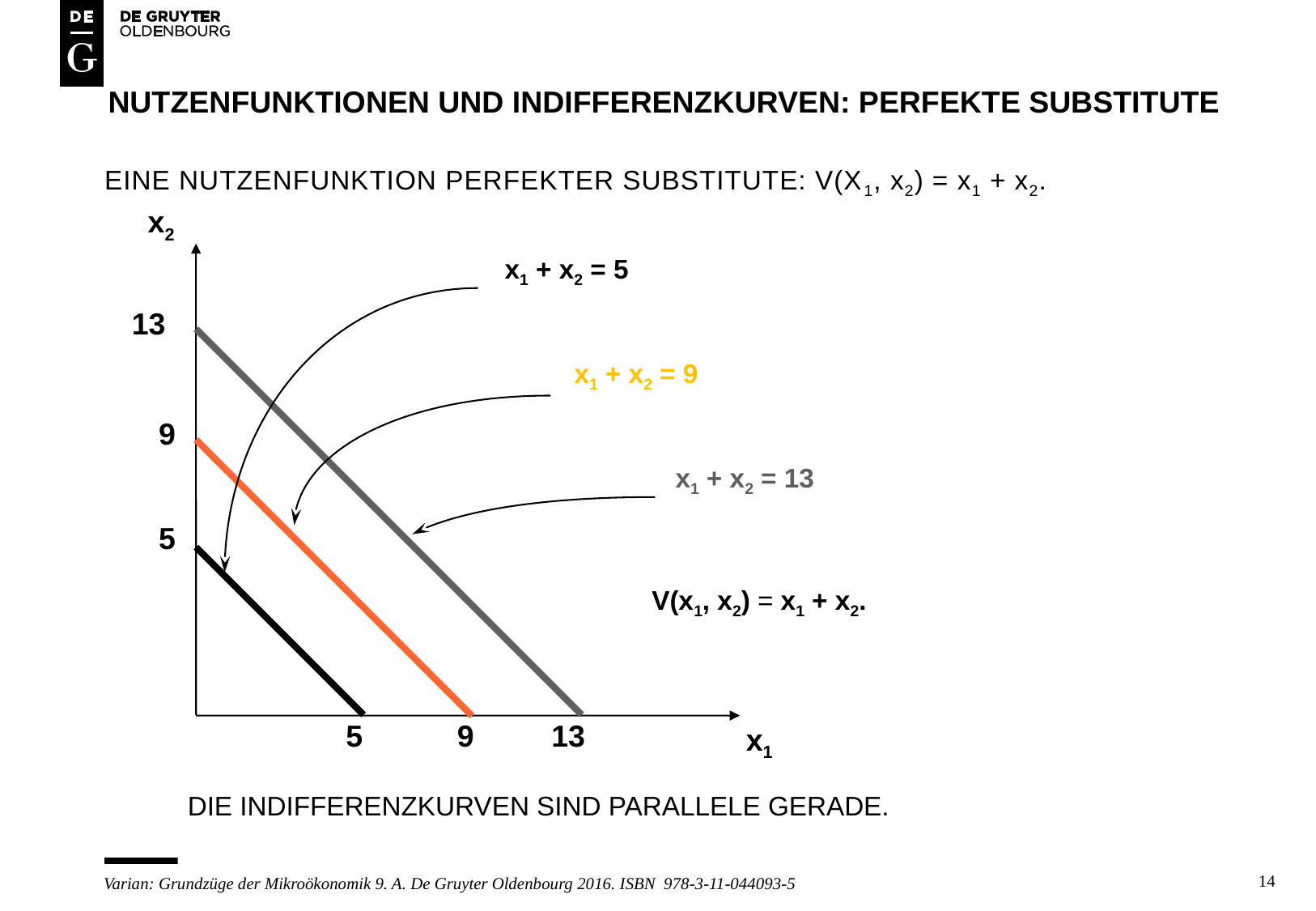

# Nutzenfunktionen und Indifferenzkurven: perfekte Substitute
eine Nutzenfunktion perfekter Substitute: V(x1, x2) = x1 + x2.
x2

x1 + x2 = 5

13

x1 + x2 = 9

9

x1 + x2 = 13

5

V(x1, x2) = x1 + x2.
5
9
13
x1

DIE INDIFFERENZKURVEN SIND PARALLELE GERADE.
14
Varian: Grundzüge der Mikroökonomik 9. A. De Gruyter Oldenbourg 2016. ISBN  978-3-11-044093-5